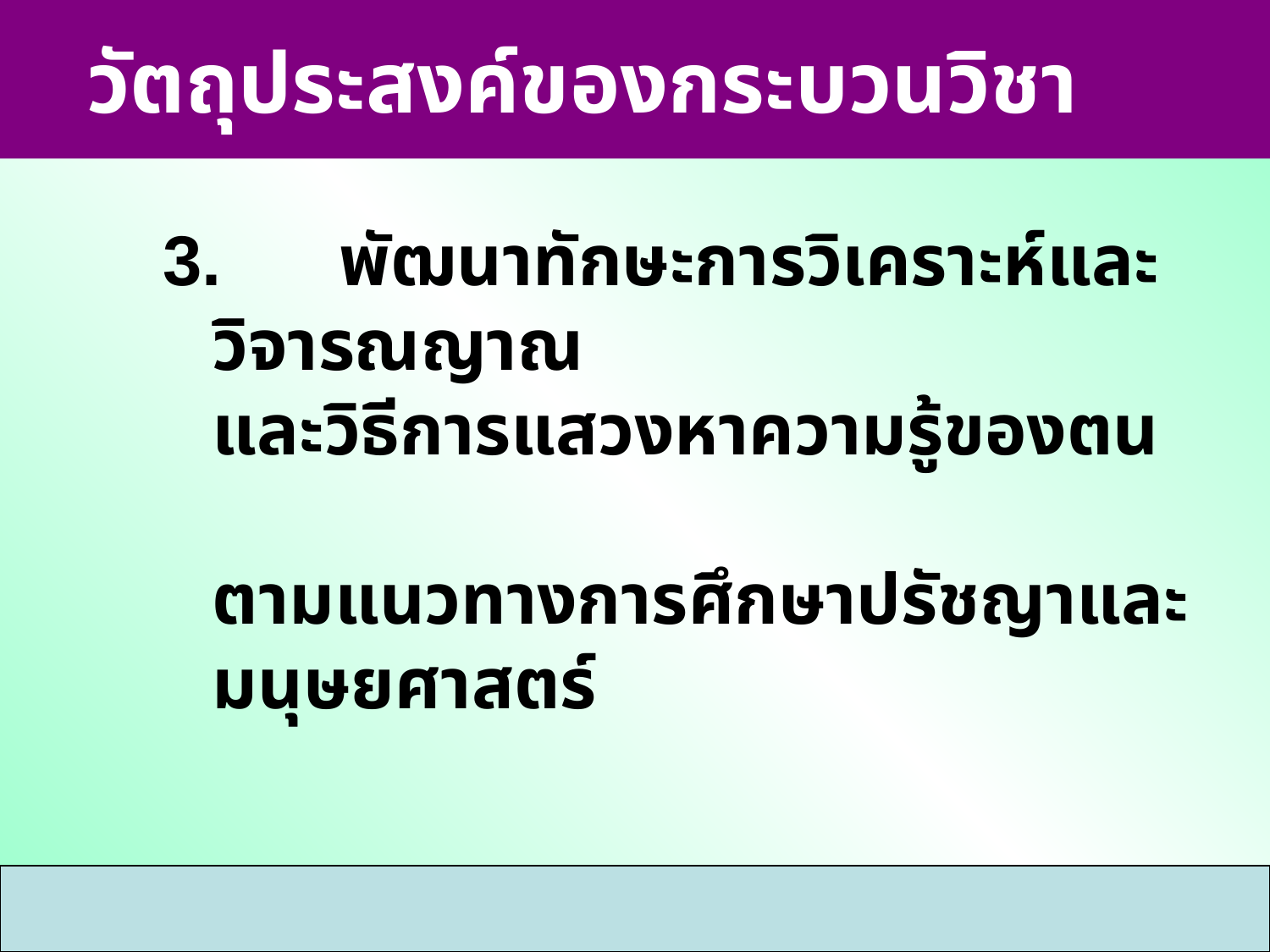

วัตถุประสงค์ของกระบวนวิชา

3.	พัฒนาทักษะการวิเคราะห์และวิจารณญาณ
	และวิธีการแสวงหาความรู้ของตน
	ตามแนวทางการศึกษาปรัชญาและมนุษยศาสตร์